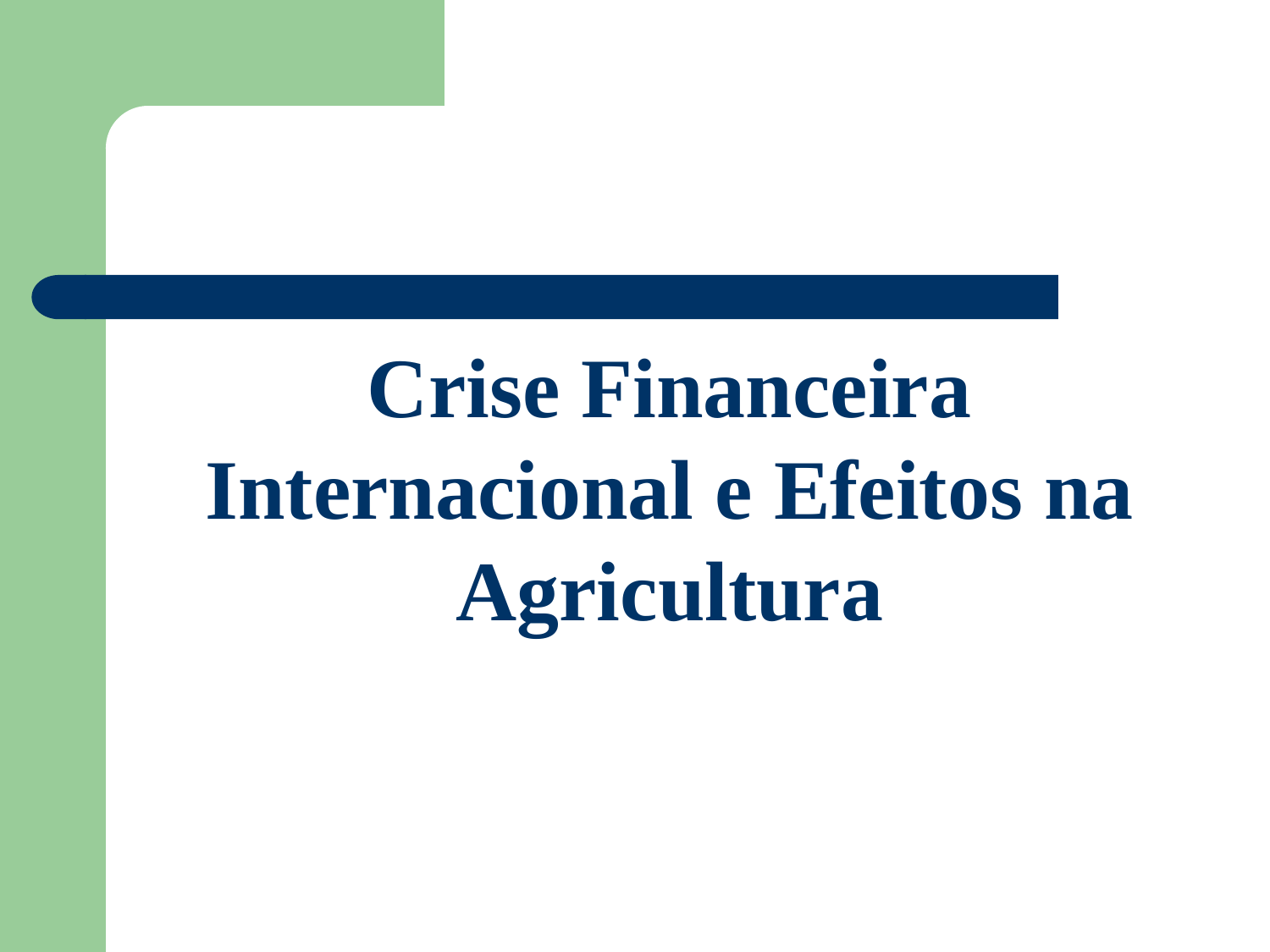

Crise Financeira Internacional e Efeitos na Agricultura